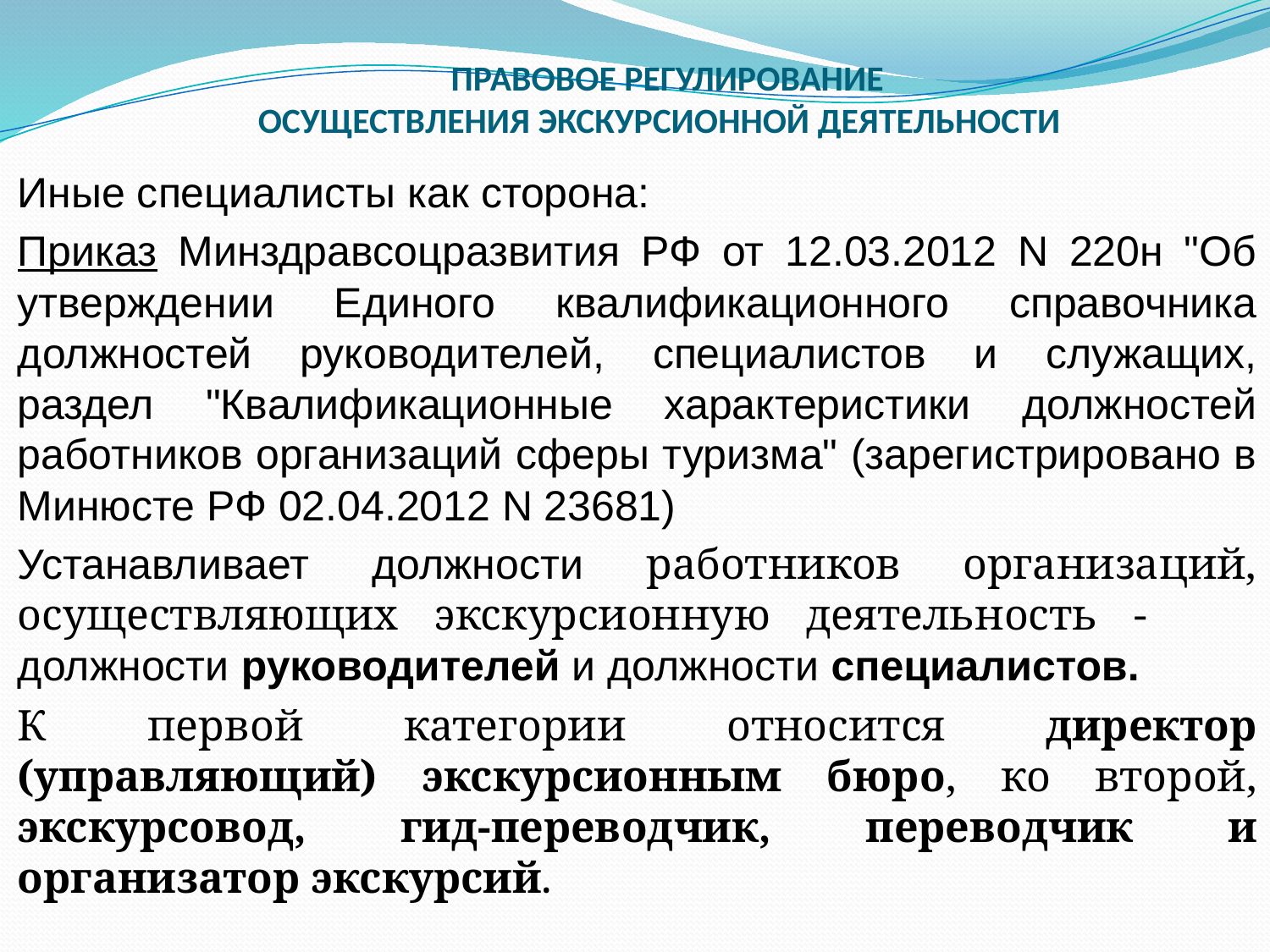

ПРАВОВОЕ РЕГУЛИРОВАНИЕ
ОСУЩЕСТВЛЕНИЯ ЭКСКУРСИОННОЙ ДЕЯТЕЛЬНОСТИ
Иные специалисты как сторона:
Приказ Минздравсоцразвития РФ от 12.03.2012 N 220н "Об утверждении Единого квалификационного справочника должностей руководителей, специалистов и служащих, раздел "Квалификационные характеристики должностей работников организаций сферы туризма" (зарегистрировано в Минюсте РФ 02.04.2012 N 23681)
Устанавливает должности работников организаций, осуществляющих экскурсионную деятельность -    должности руководителей и должности специалистов.
К первой категории относится директор (управляющий) экскурсионным бюро, ко второй, экскурсовод, гид-переводчик, переводчик и организатор экскурсий.